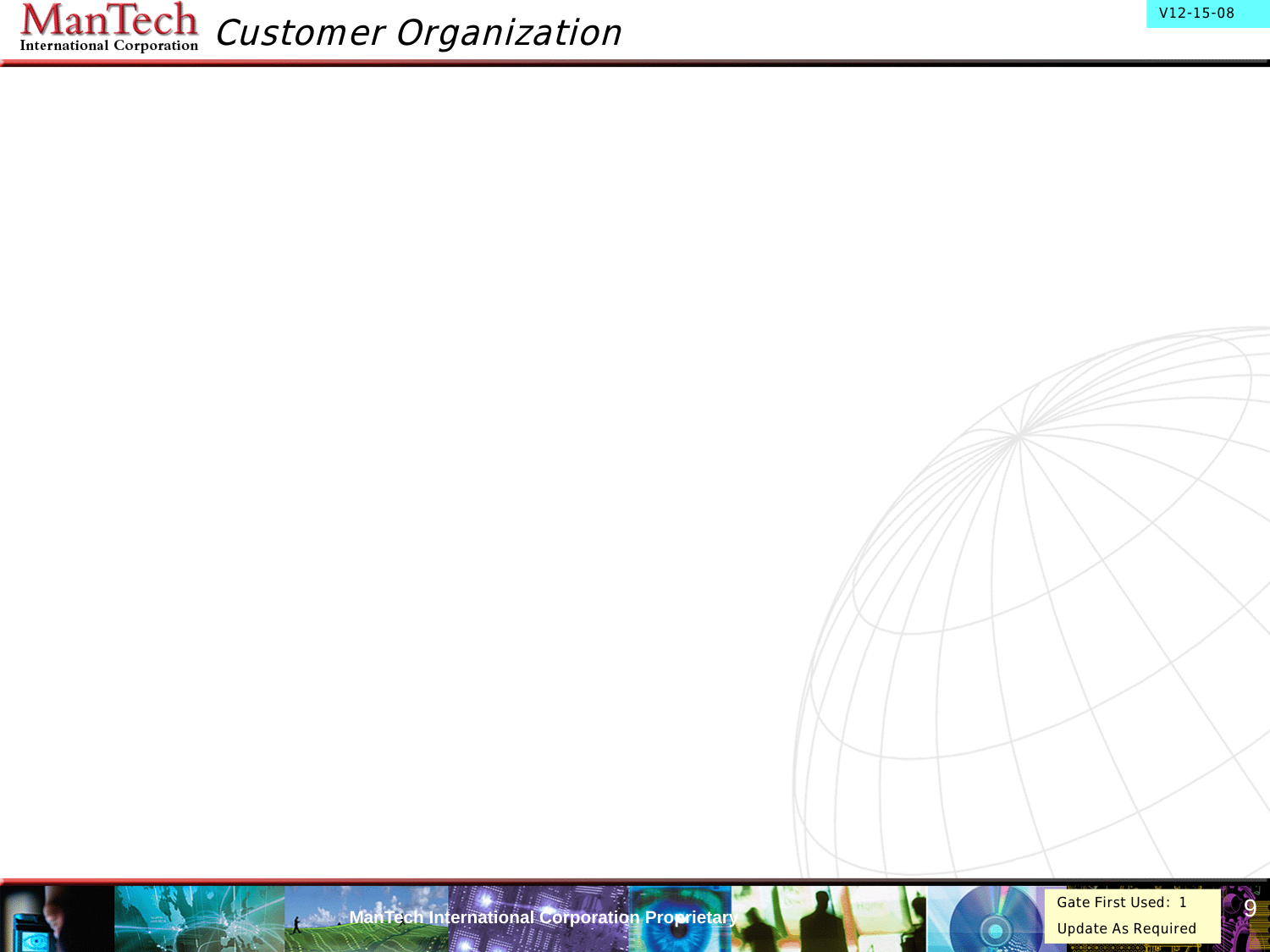

# Customer Organization
9
Gate First Used:  1
Update As Required